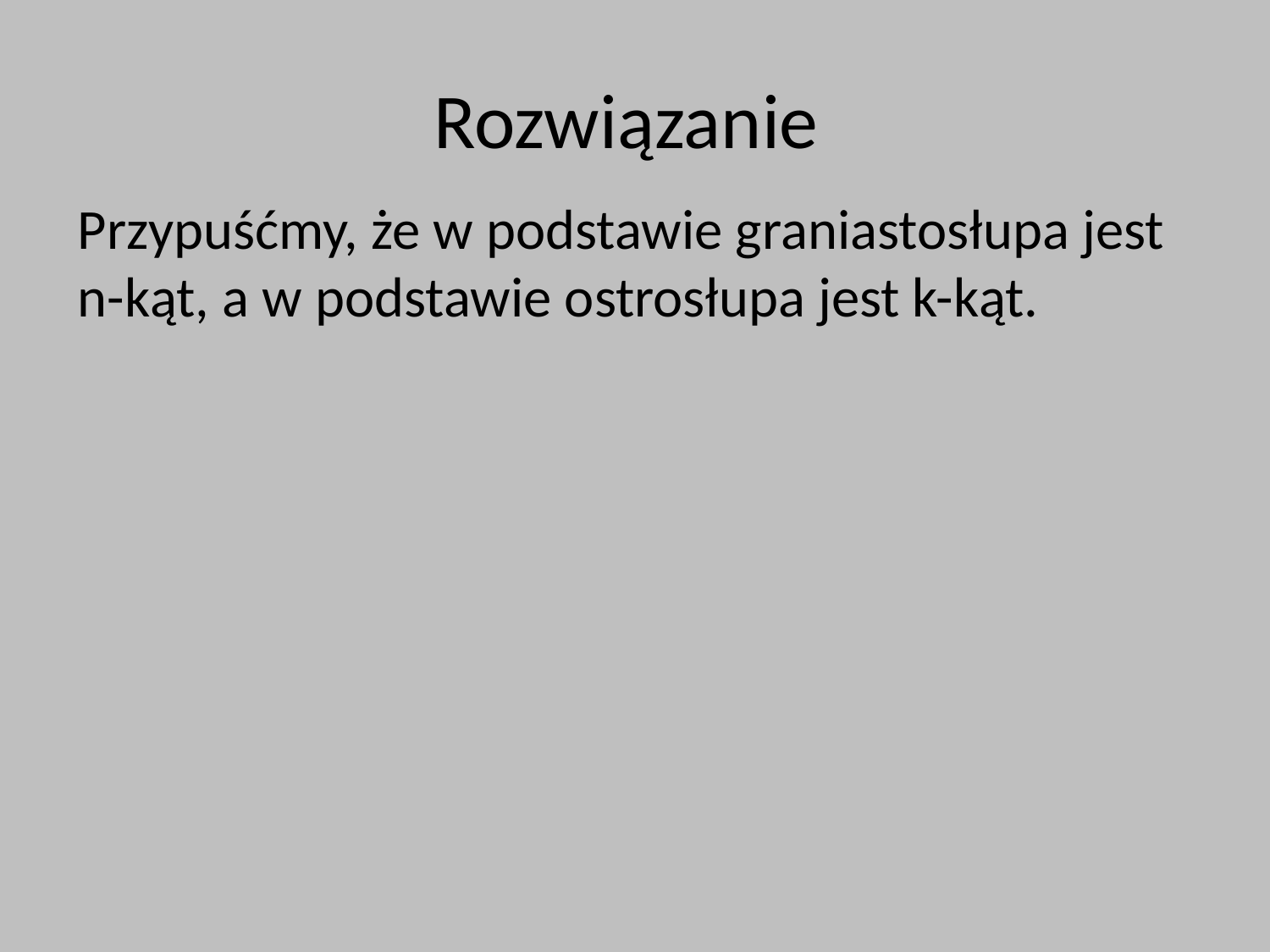

# Rozwiązanie
Przypuśćmy, że w podstawie graniastosłupa jest n-kąt, a w podstawie ostrosłupa jest k-kąt.